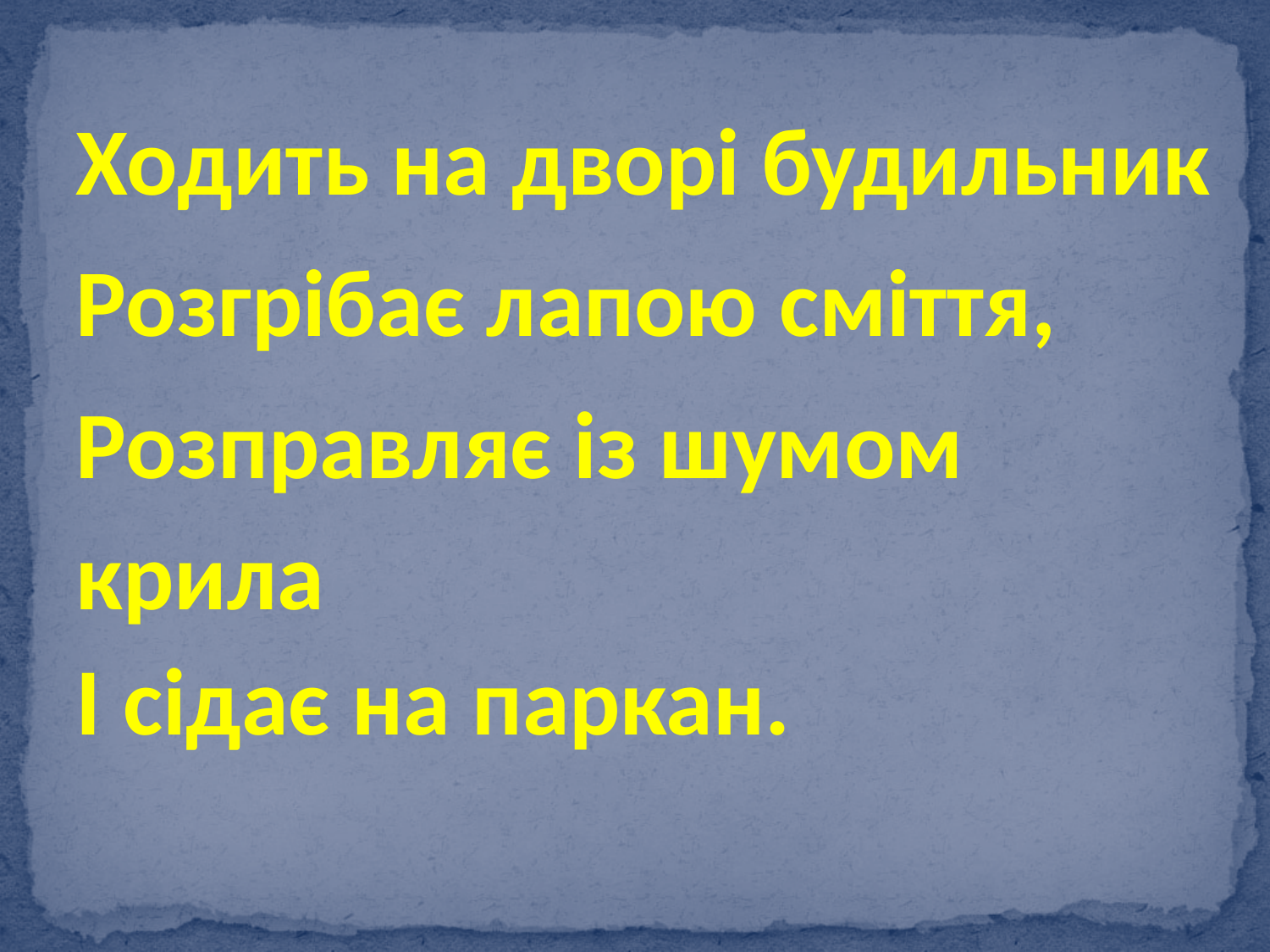

#
Ходить на дворі будильник
Розгрібає лапою сміття,
Розправляє із шумом крила
І сідає на паркан.